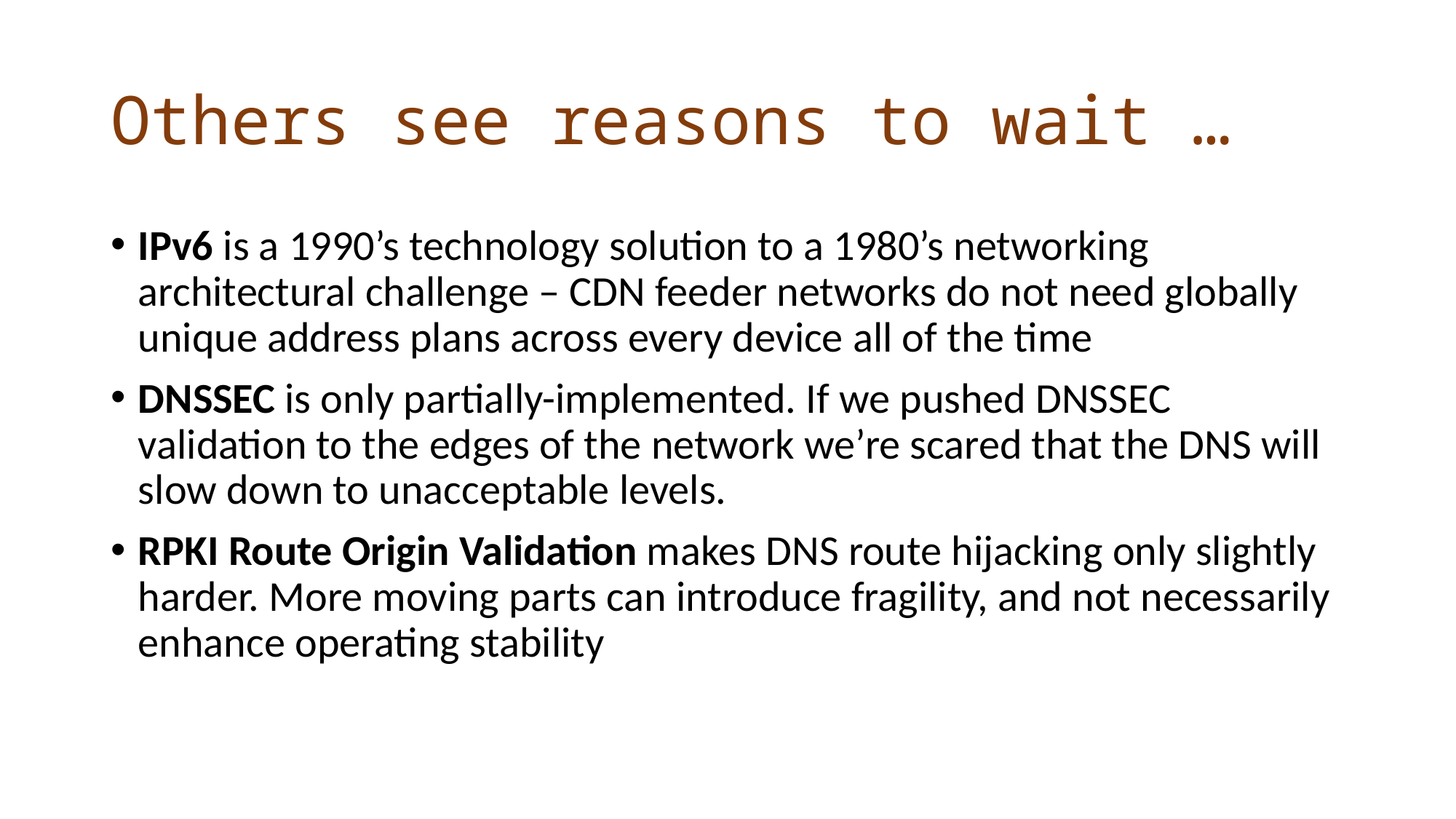

# Others see reasons to wait …
IPv6 is a 1990’s technology solution to a 1980’s networking architectural challenge – CDN feeder networks do not need globally unique address plans across every device all of the time
DNSSEC is only partially-implemented. If we pushed DNSSEC validation to the edges of the network we’re scared that the DNS will slow down to unacceptable levels.
RPKI Route Origin Validation makes DNS route hijacking only slightly harder. More moving parts can introduce fragility, and not necessarily enhance operating stability